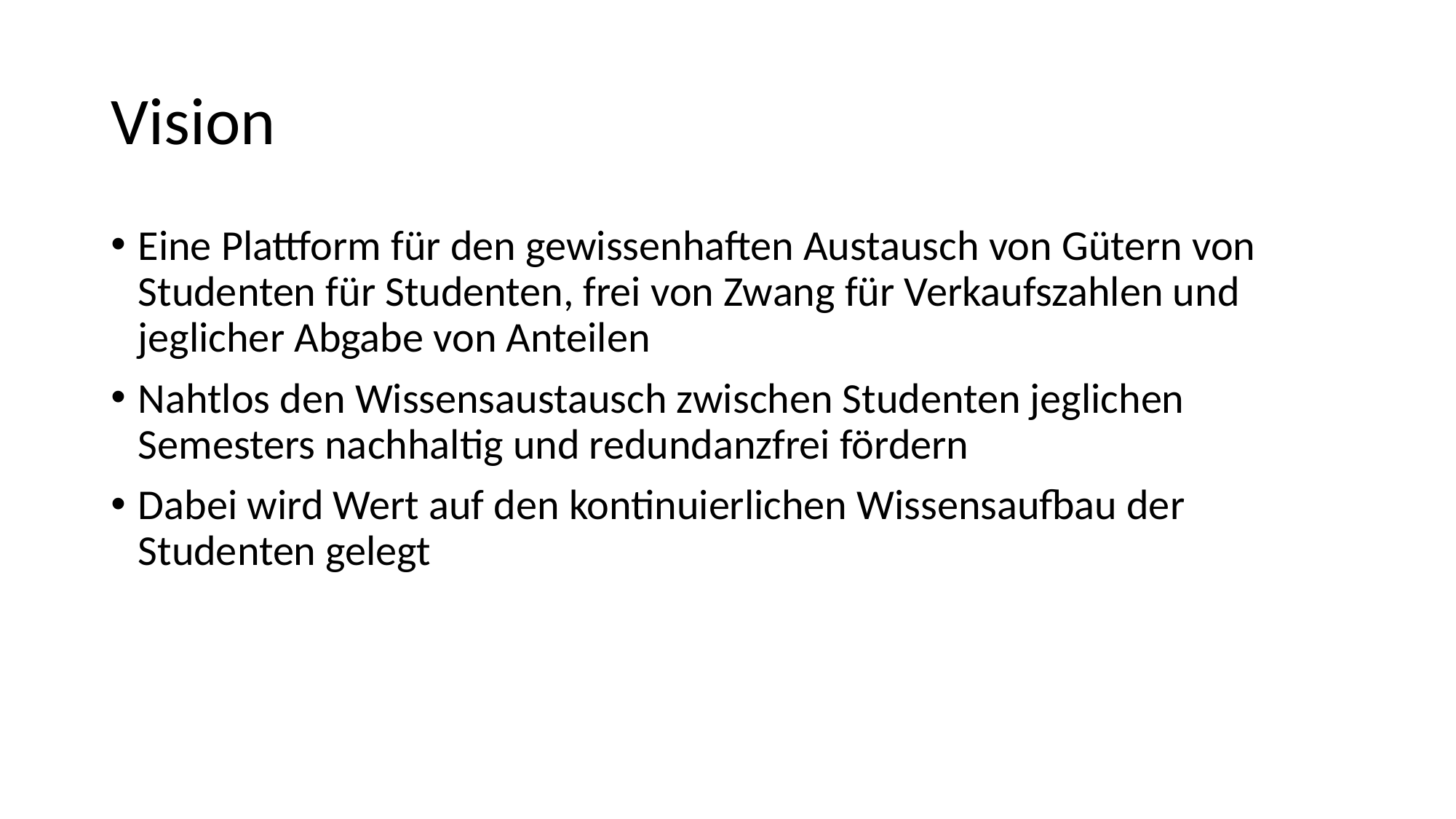

# Vision
Eine Plattform für den gewissenhaften Austausch von Gütern von Studenten für Studenten, frei von Zwang für Verkaufszahlen und jeglicher Abgabe von Anteilen
Nahtlos den Wissensaustausch zwischen Studenten jeglichen Semesters nachhaltig und redundanzfrei fördern
Dabei wird Wert auf den kontinuierlichen Wissensaufbau der Studenten gelegt